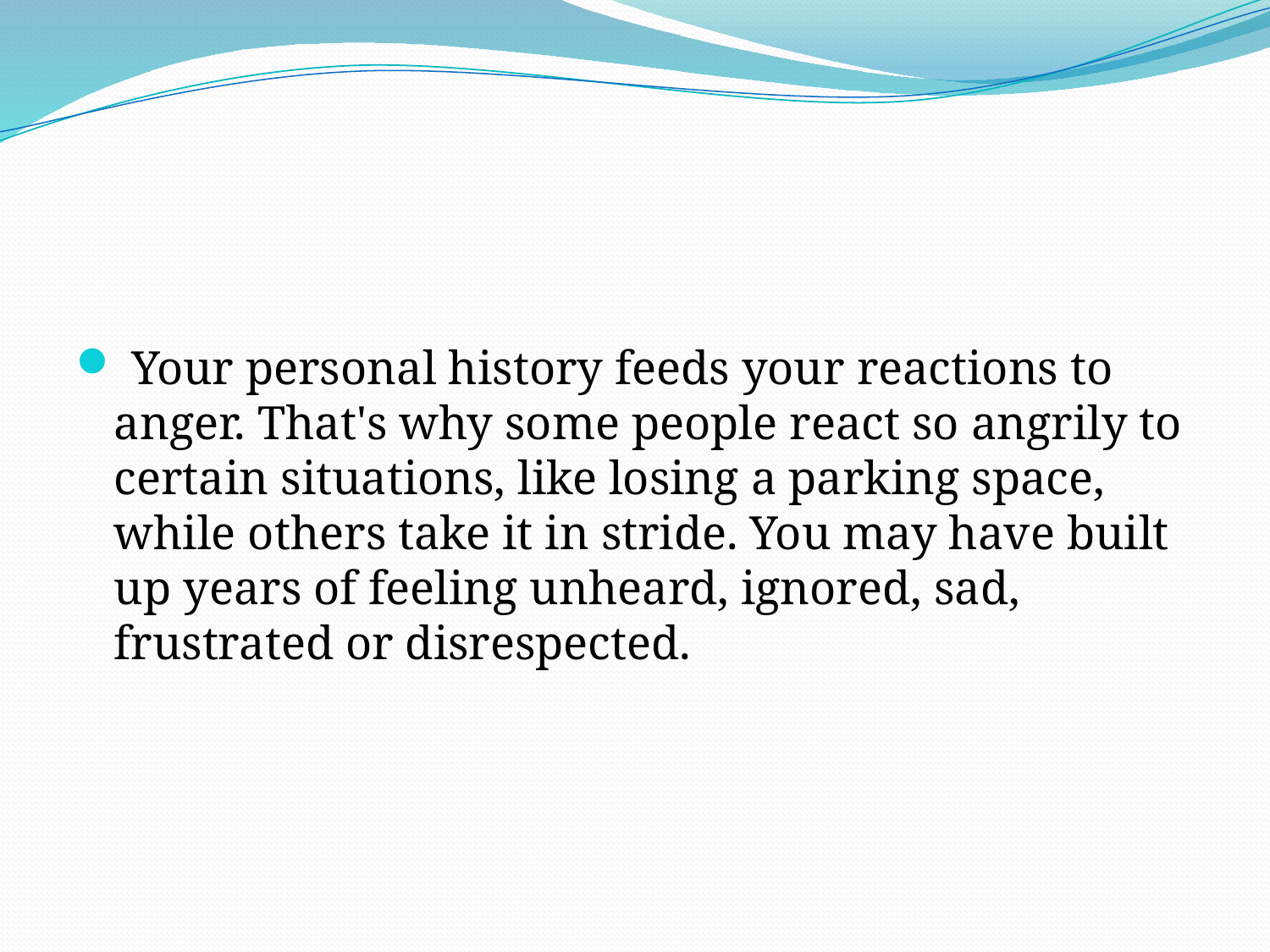

#

 Your personal history feeds your reactions to anger. That's why some people react so angrily to certain situations, like losing a parking space, while others take it in stride. You may have built up years of feeling unheard, ignored, sad, frustrated or disrespected.